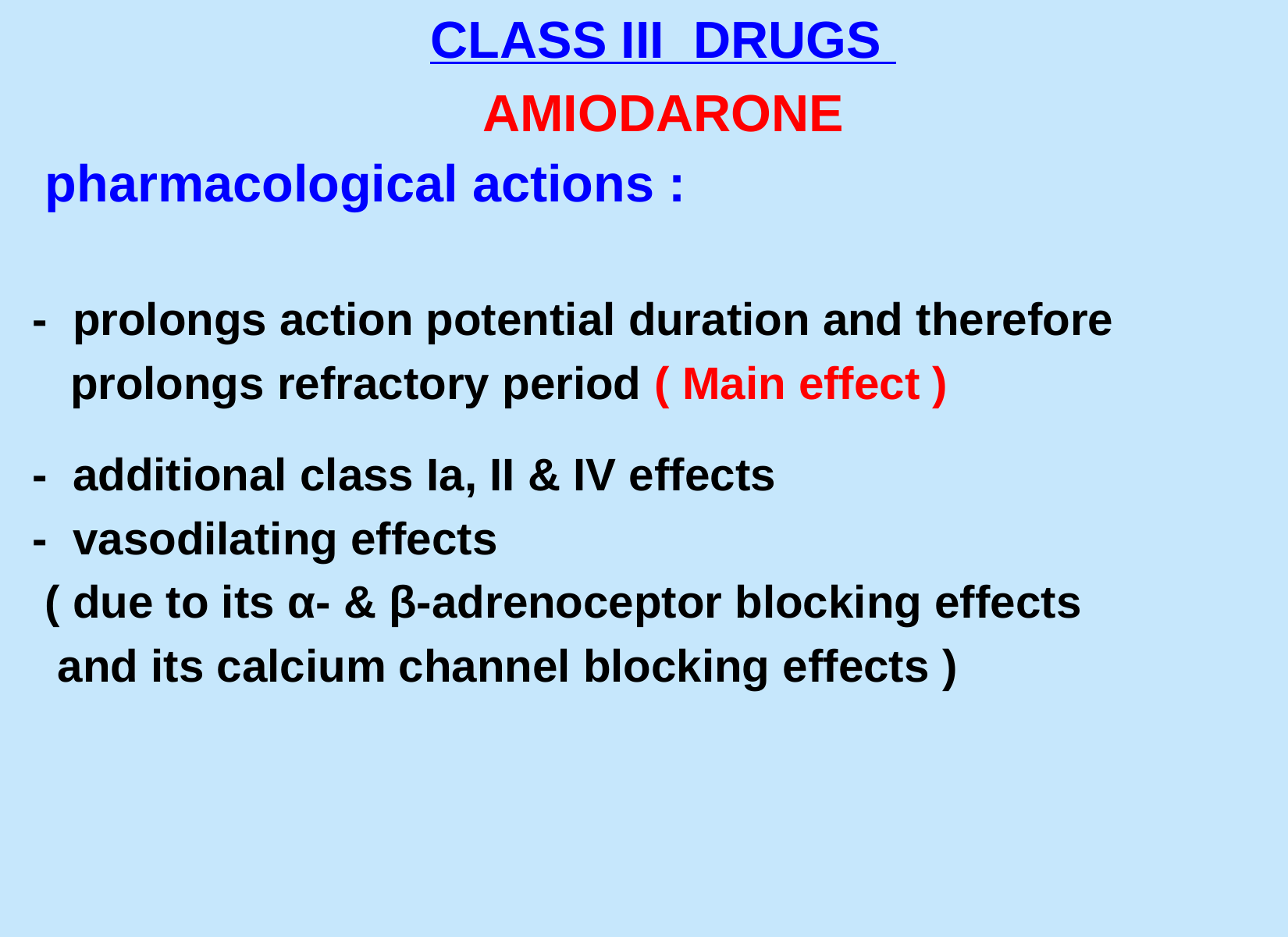

CLASS III  DRUGS
AMIODARONE
 pharmacological actions :

-  prolongs action potential duration and therefore
   prolongs refractory period ( Main effect )
-  additional class Ia, II & IV effects
-  vasodilating effects
 ( due to its α- & β-adrenoceptor blocking effects
  and its calcium channel blocking effects )
#